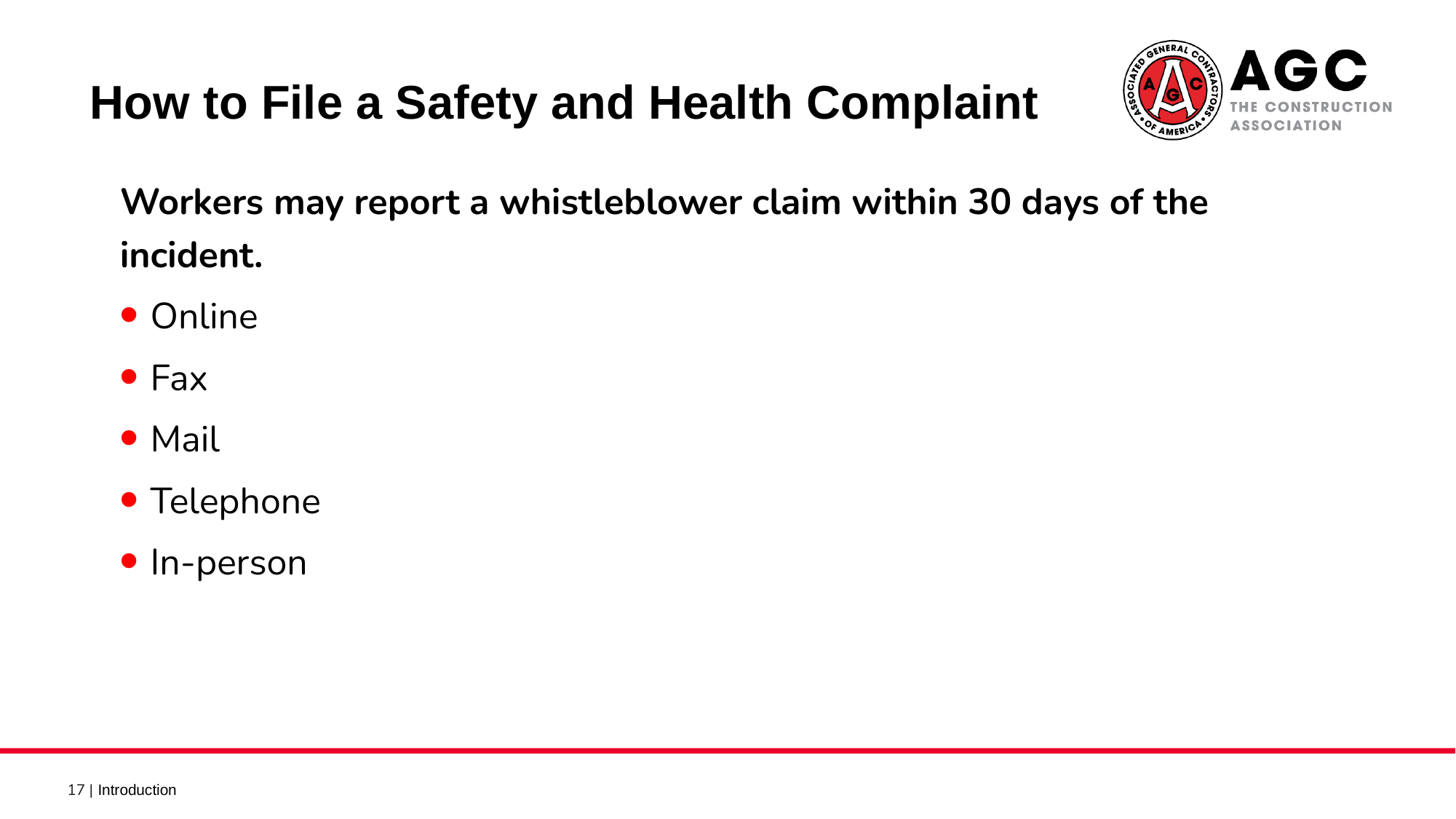

How to File a Safety and Health Complaint
Workers may report a whistleblower claim within 30 days of the incident.
Online
Fax
Mail
Telephone
In-person
Introduction